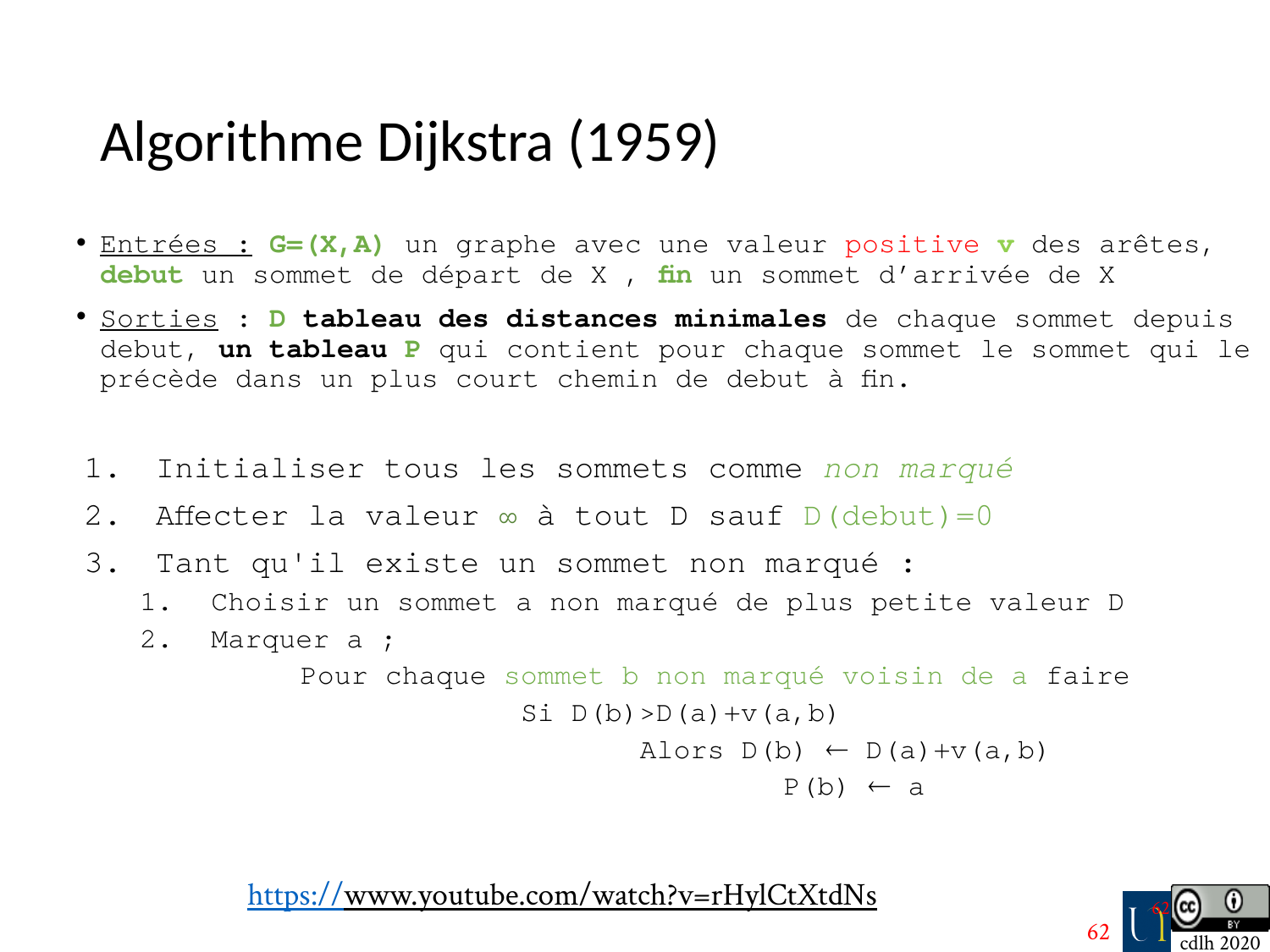

# Algorithme Dijkstra (1959)
Entrées : G=(X,A) un graphe avec une valeur positive v des arêtes, debut un sommet de départ de X , fin un sommet d’arrivée de X
Sorties : D tableau des distances minimales de chaque sommet depuis debut, un tableau P qui contient pour chaque sommet le sommet qui le précède dans un plus court chemin de debut à fin.

Initialiser tous les sommets comme non marqué
Affecter la valeur ∞ à tout D sauf D(debut)=0
Tant qu'il existe un sommet non marqué :
Choisir un sommet a non marqué de plus petite valeur D
Marquer a ;
	  Pour chaque sommet b non marqué voisin de a faire
			Si D(b)>D(a)+v(a,b)
			Alors D(b) ← D(a)+v(a,b)
				 P(b) ← a
https://www.youtube.com/watch?v=rHylCtXtdNs
62